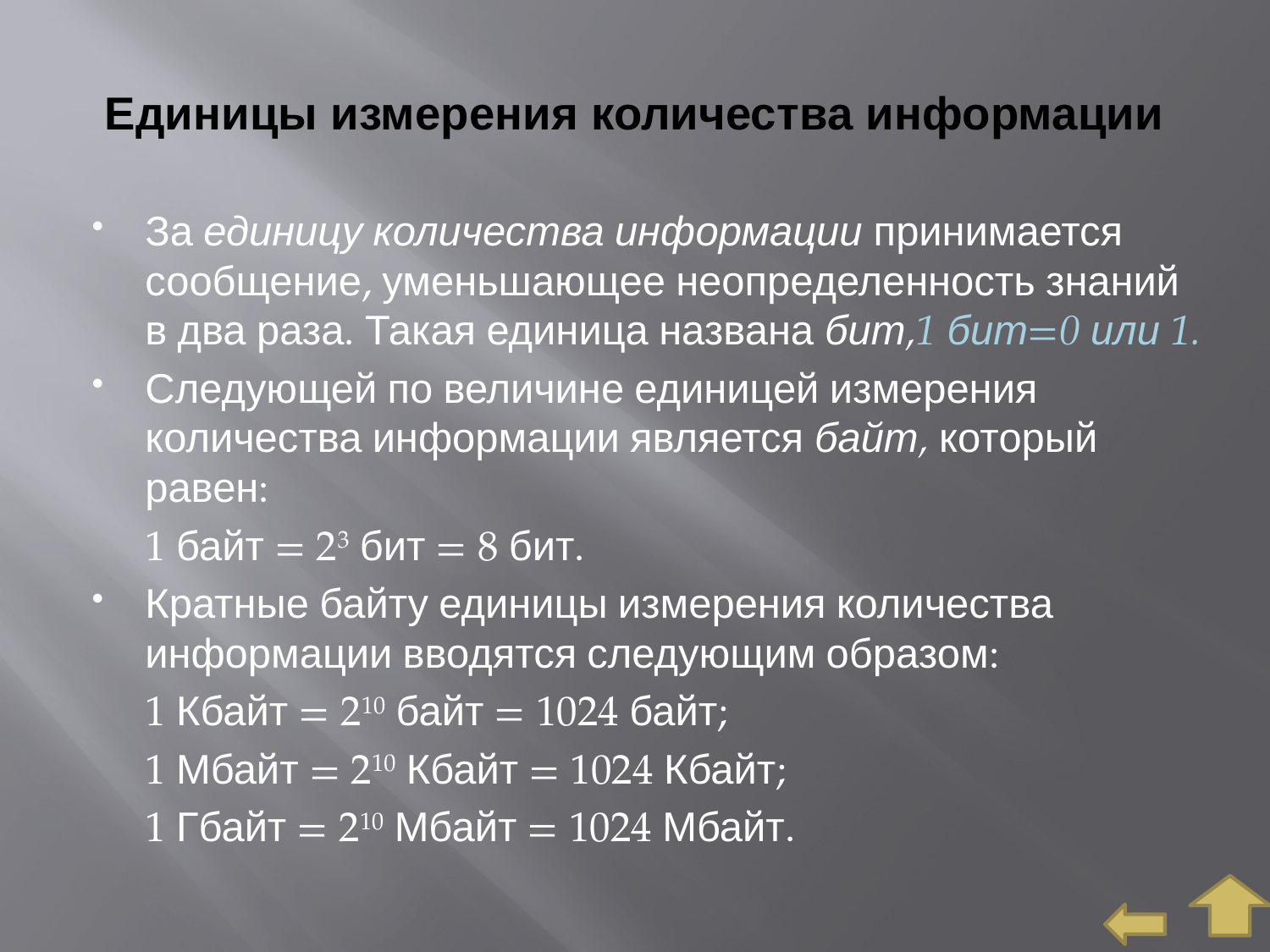

# Единицы измерения количества информации
За единицу количества информации принимается сообщение, уменьшающее неопределенность знаний в два раза. Такая единица названа бит,1 бит=0 или 1.
Следующей по величине единицей измерения количества информации является байт, который равен:
    	1 байт = 23 бит = 8 бит.
Кратные байту единицы измерения количества информации вводятся следующим образом:
	1 Кбайт = 210 байт = 1024 байт;
	1 Мбайт = 210 Кбайт = 1024 Кбайт;
	1 Гбайт = 210 Мбайт = 1024 Мбайт.